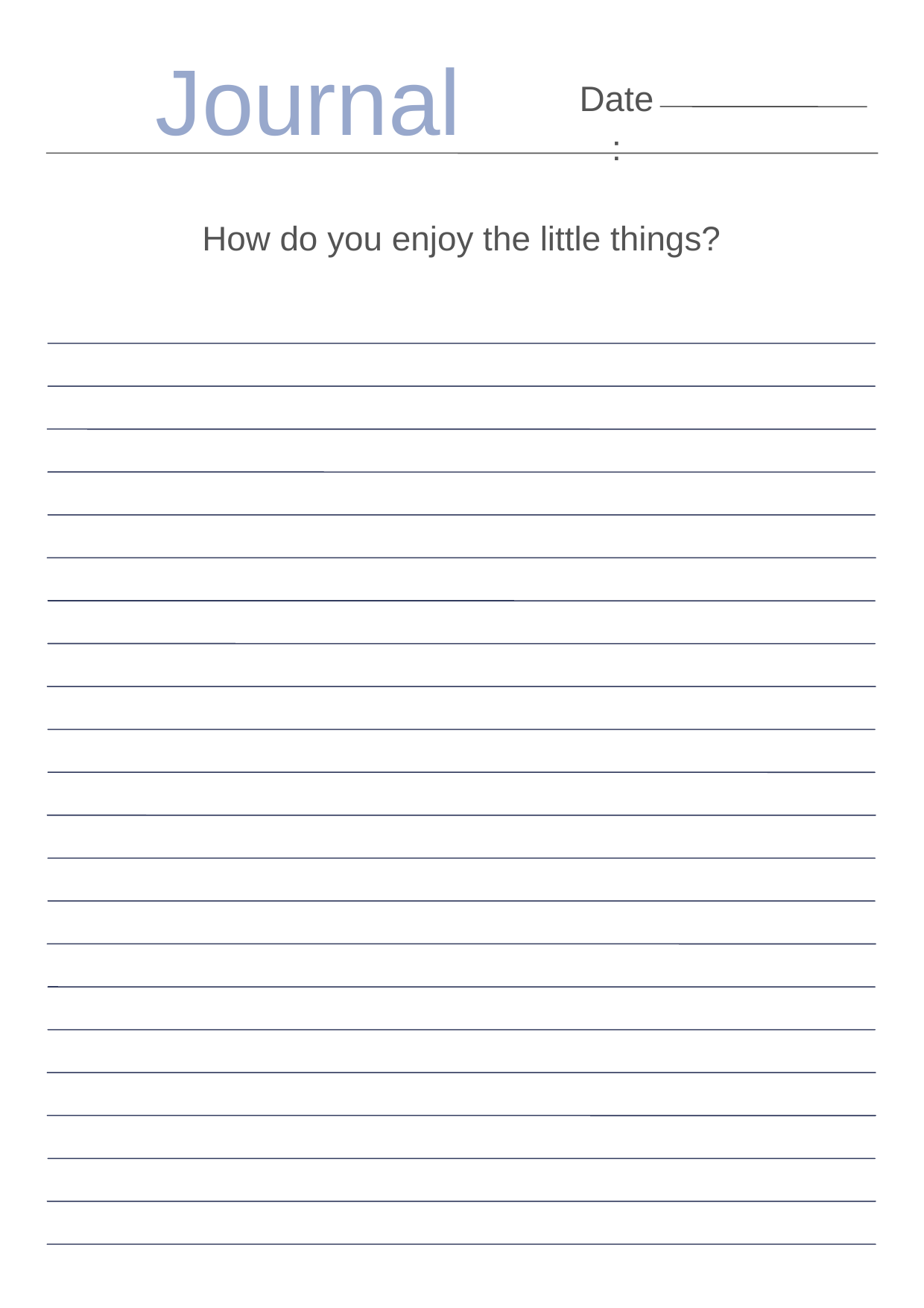

Journal
Date:

How do you enjoy the little things?